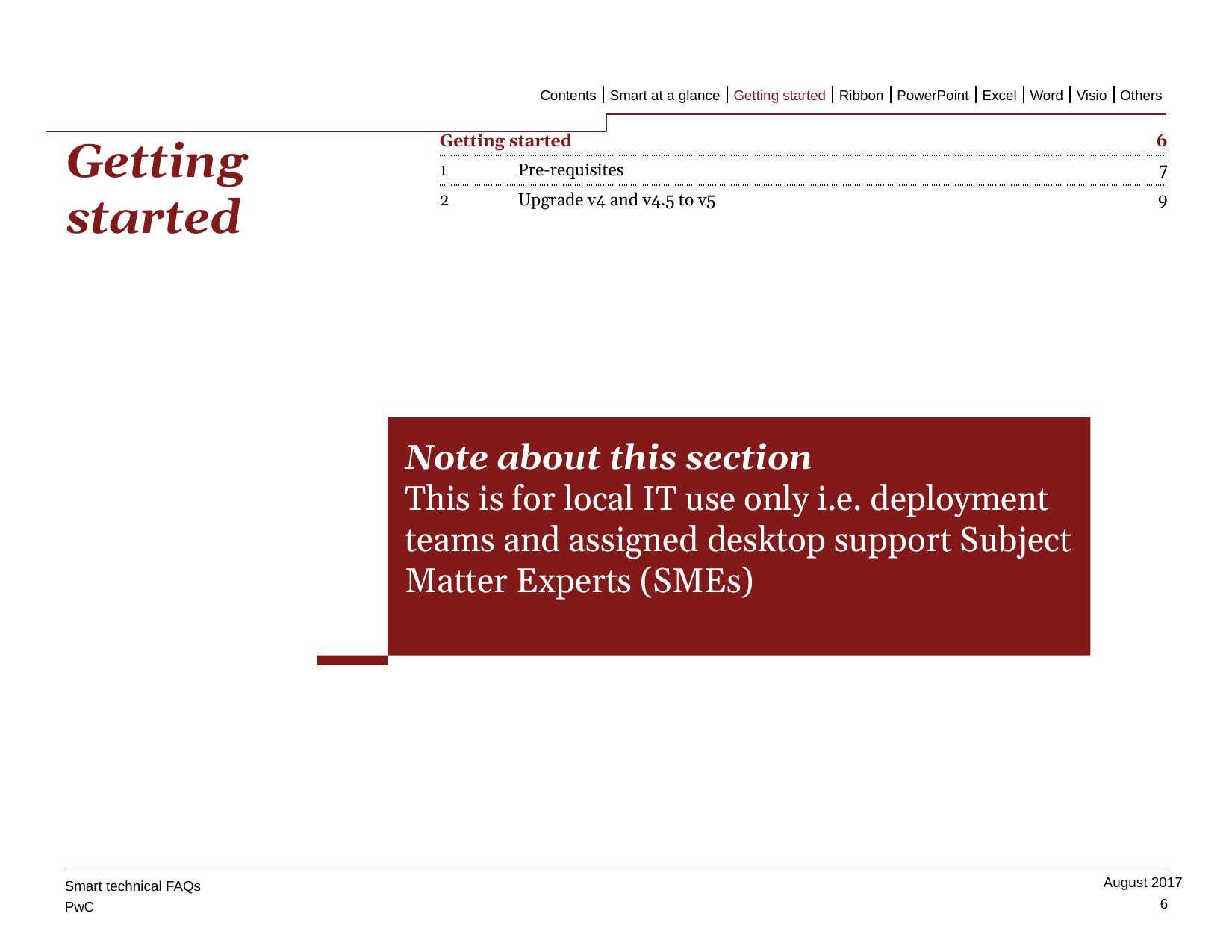

-1 Getting started
Contents
Smart at a glance
Getting started
Ribbon
PowerPoint
Excel
Word
Visio
Others
| Getting started | 6 |
| --- | --- |
| 1 Pre-requisites | 7 |
| 2 Upgrade v4 and v4.5 to v5 | 9 |
# Getting started

Note about this section
This is for local IT use only i.e. deployment teams and assigned desktop support Subject Matter Experts (SMEs)

Smart technical FAQs
6